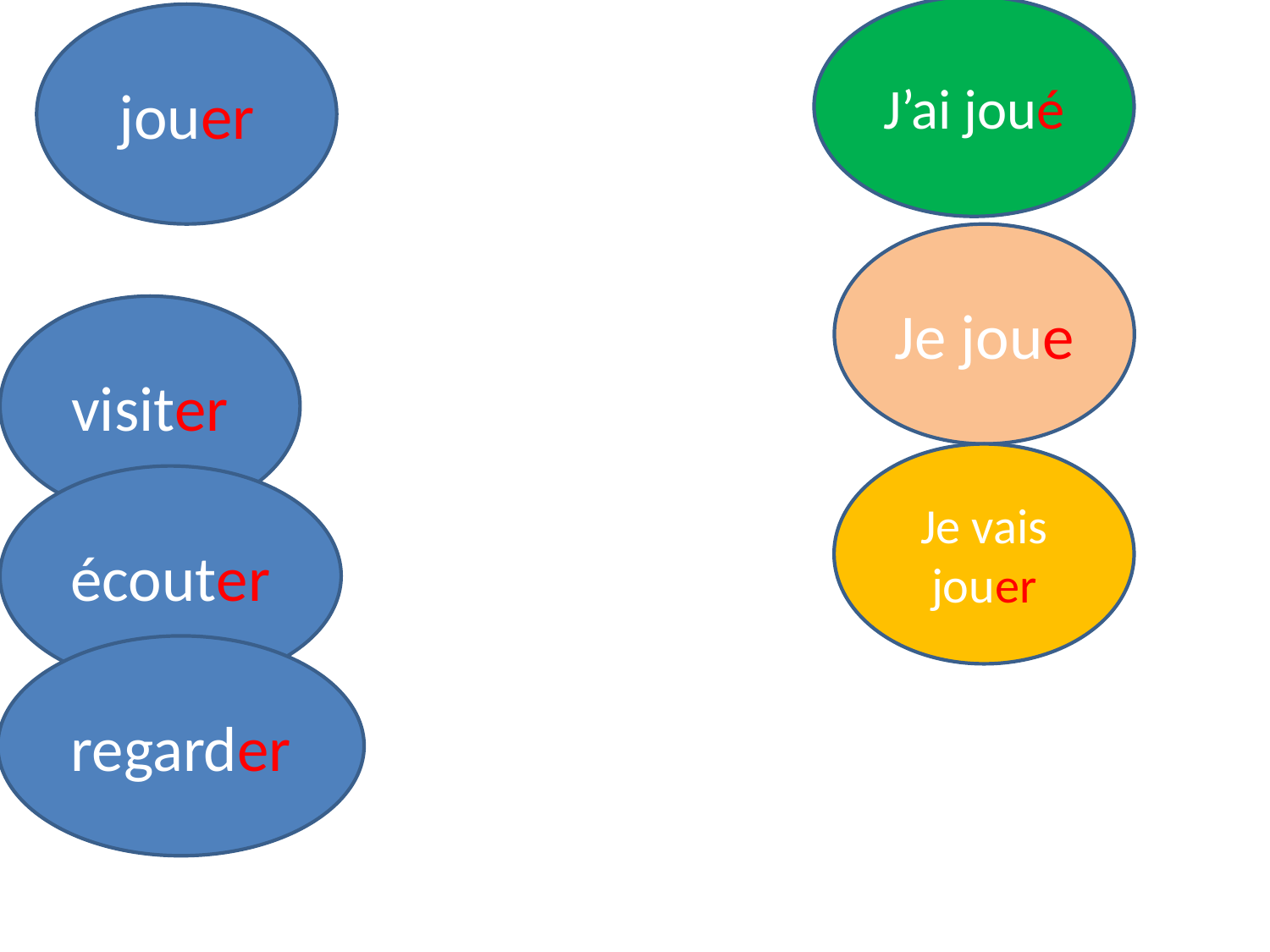

J’ai joué
jouer
Je joue
visiter
Je vais jouer
écouter
regarder